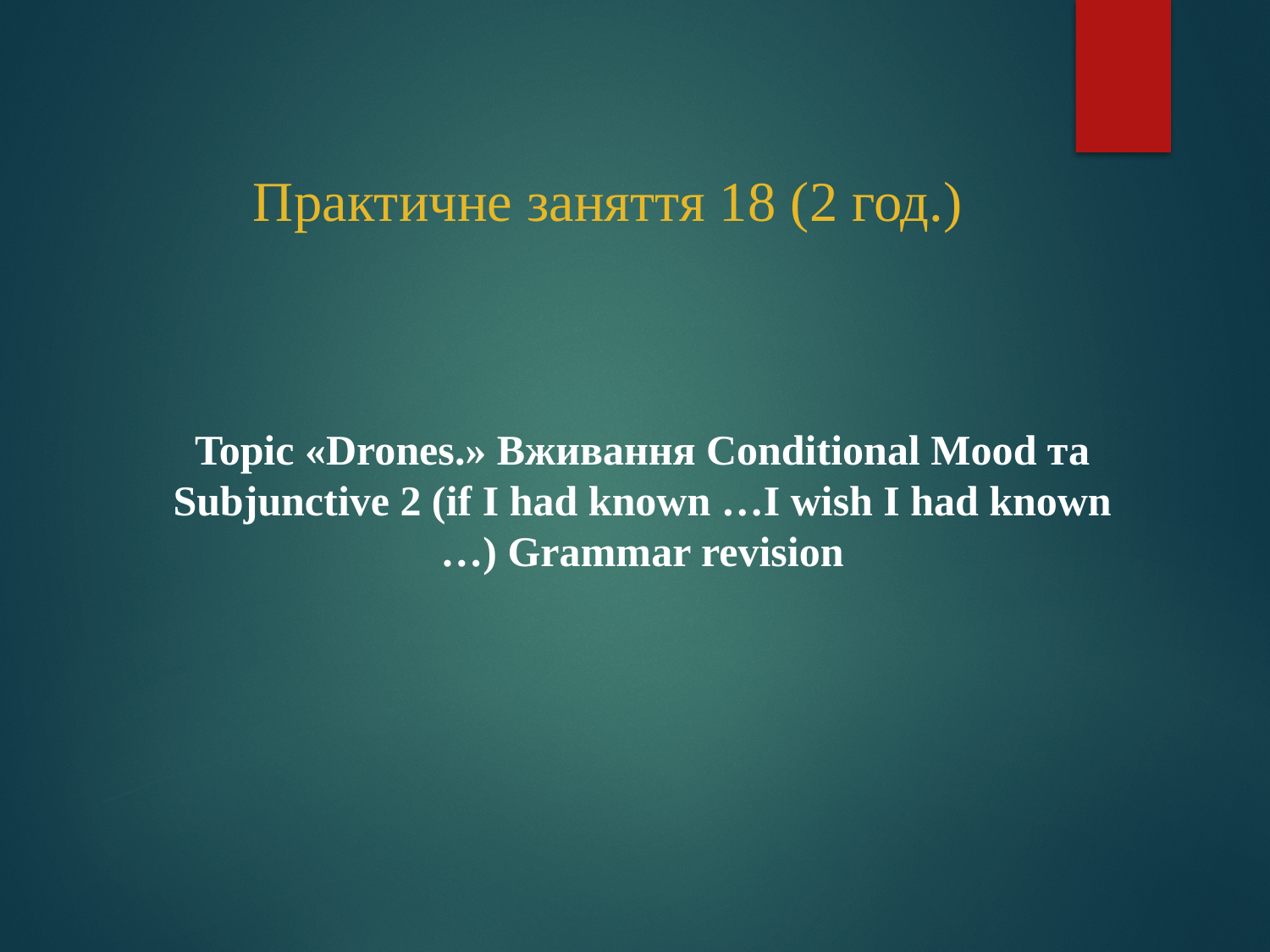

# Практичне заняття 18 (2 год.)
Topic «Drones.» Вживання Conditional Mood та Subjunctive 2 (if I had known …I wish I had known …) Grammar revision